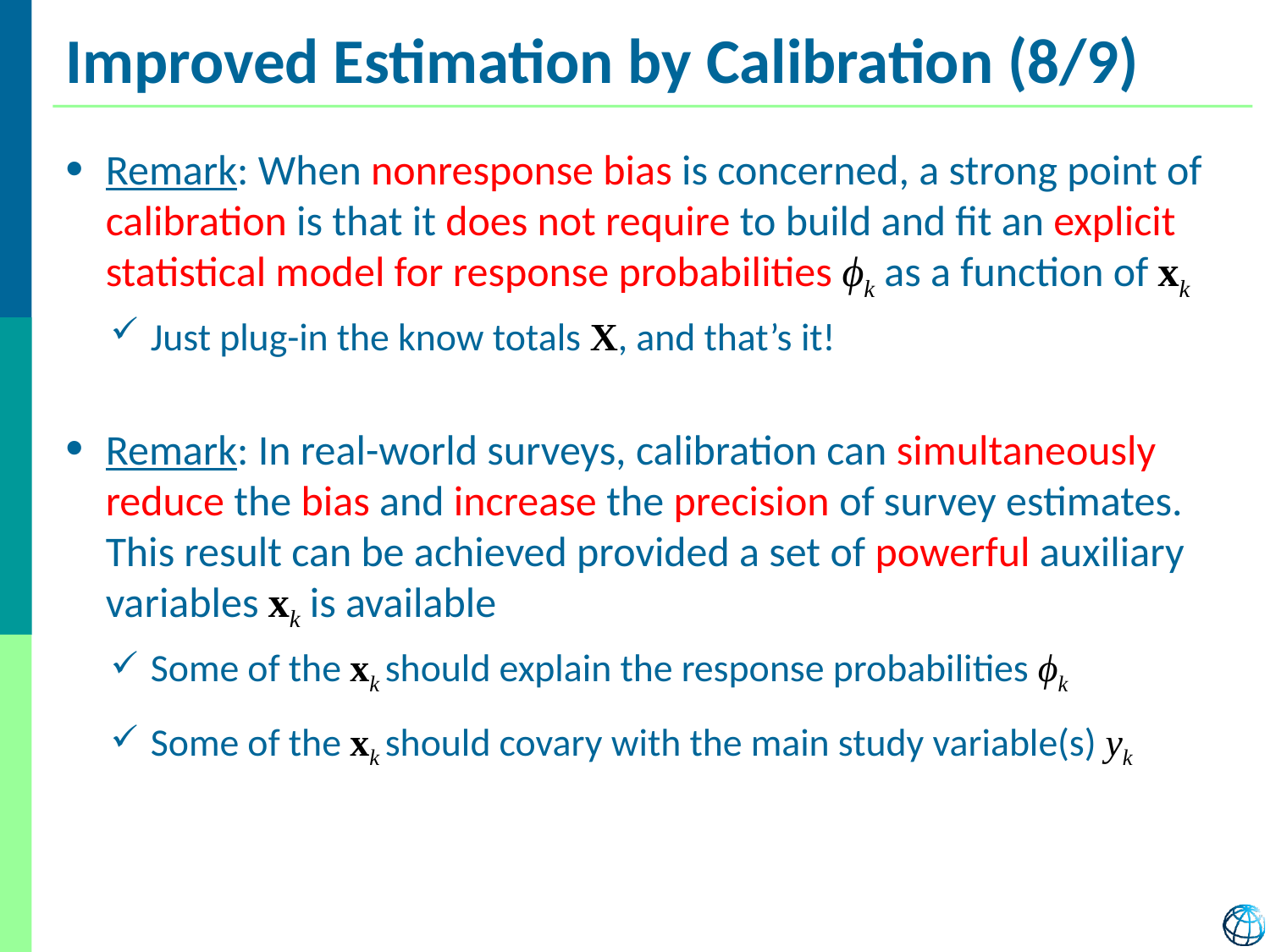

# Improved Estimation by Calibration (8/9)
Remark: When nonresponse bias is concerned, a strong point of calibration is that it does not require to build and fit an explicit statistical model for response probabilities ϕk as a function of xk
Just plug-in the know totals X, and that’s it!
Remark: In real-world surveys, calibration can simultaneously reduce the bias and increase the precision of survey estimates. This result can be achieved provided a set of powerful auxiliary variables xk is available
Some of the xk should explain the response probabilities ϕk
Some of the xk should covary with the main study variable(s) yk